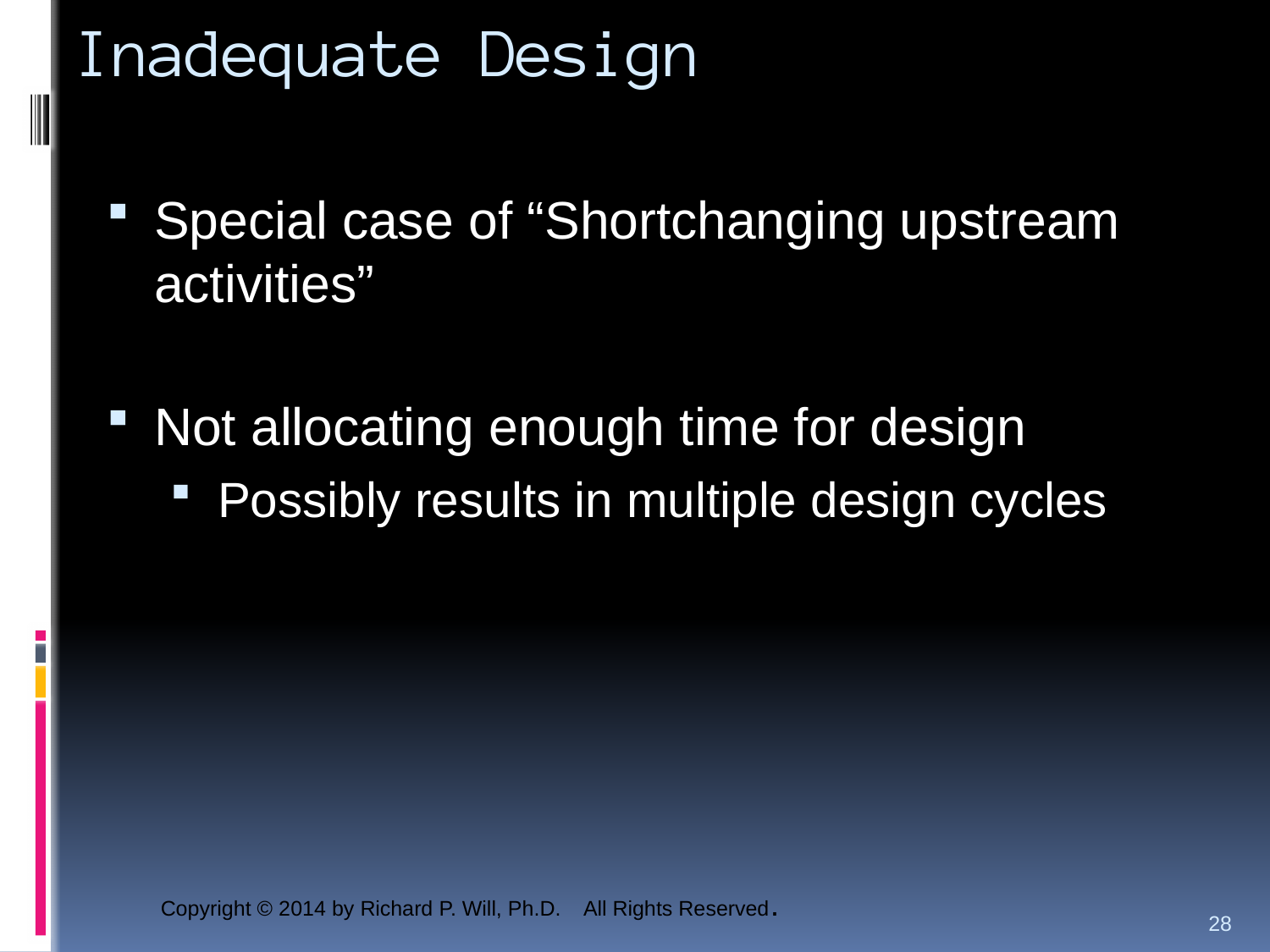

# Inadequate Design

Special case of “Shortchanging upstream activities”

Not allocating enough time for design
Possibly results in multiple design cycles

28